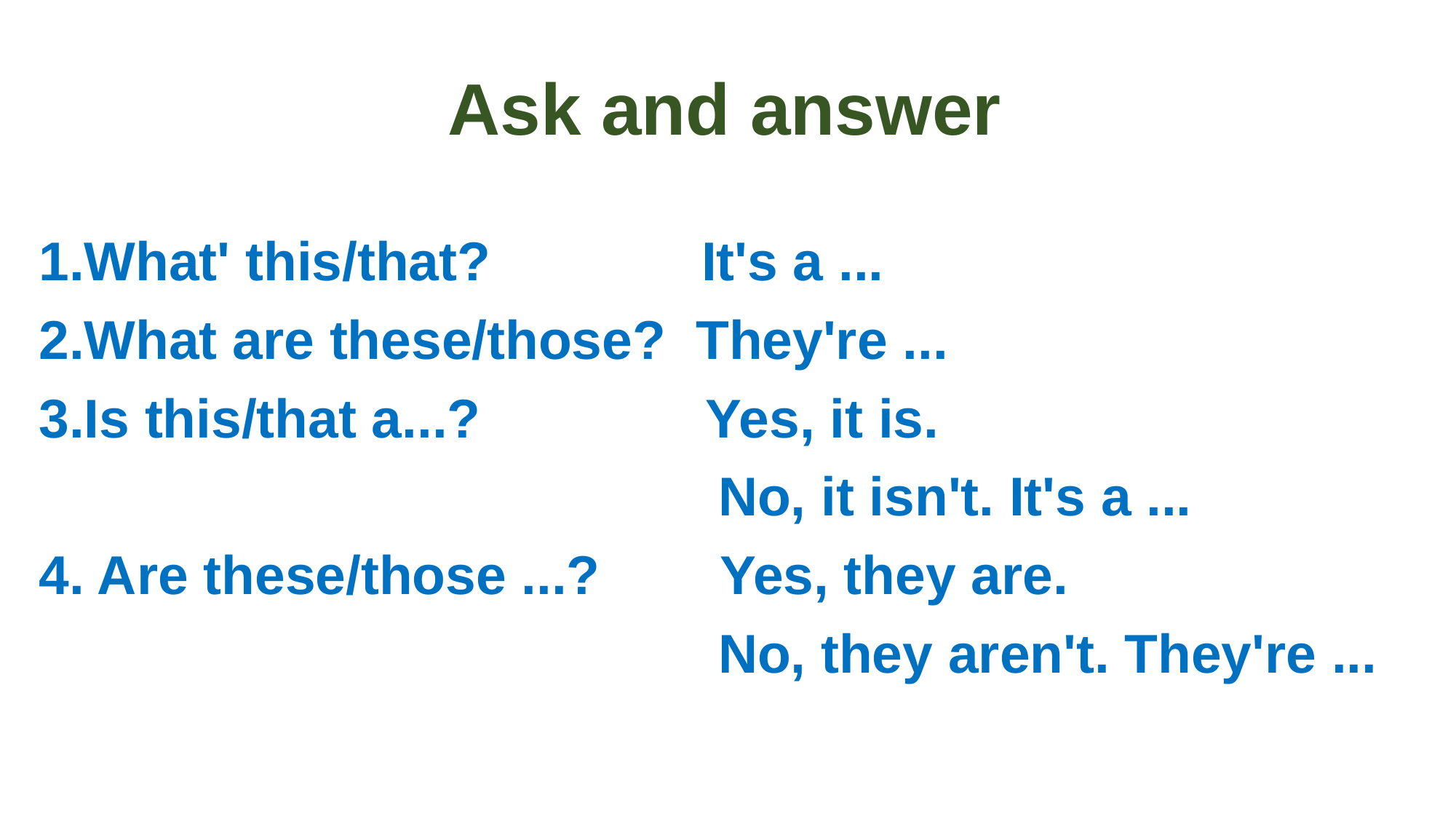

Ask and answer
1.What' this/that?              It's a ...
2.What are these/those?  They're ...
3.Is this/that a...?               Yes, it is.
                                             No, it isn't. It's a ...
4. Are these/those ...?        Yes, they are.
                                             No, they aren't. They're ...